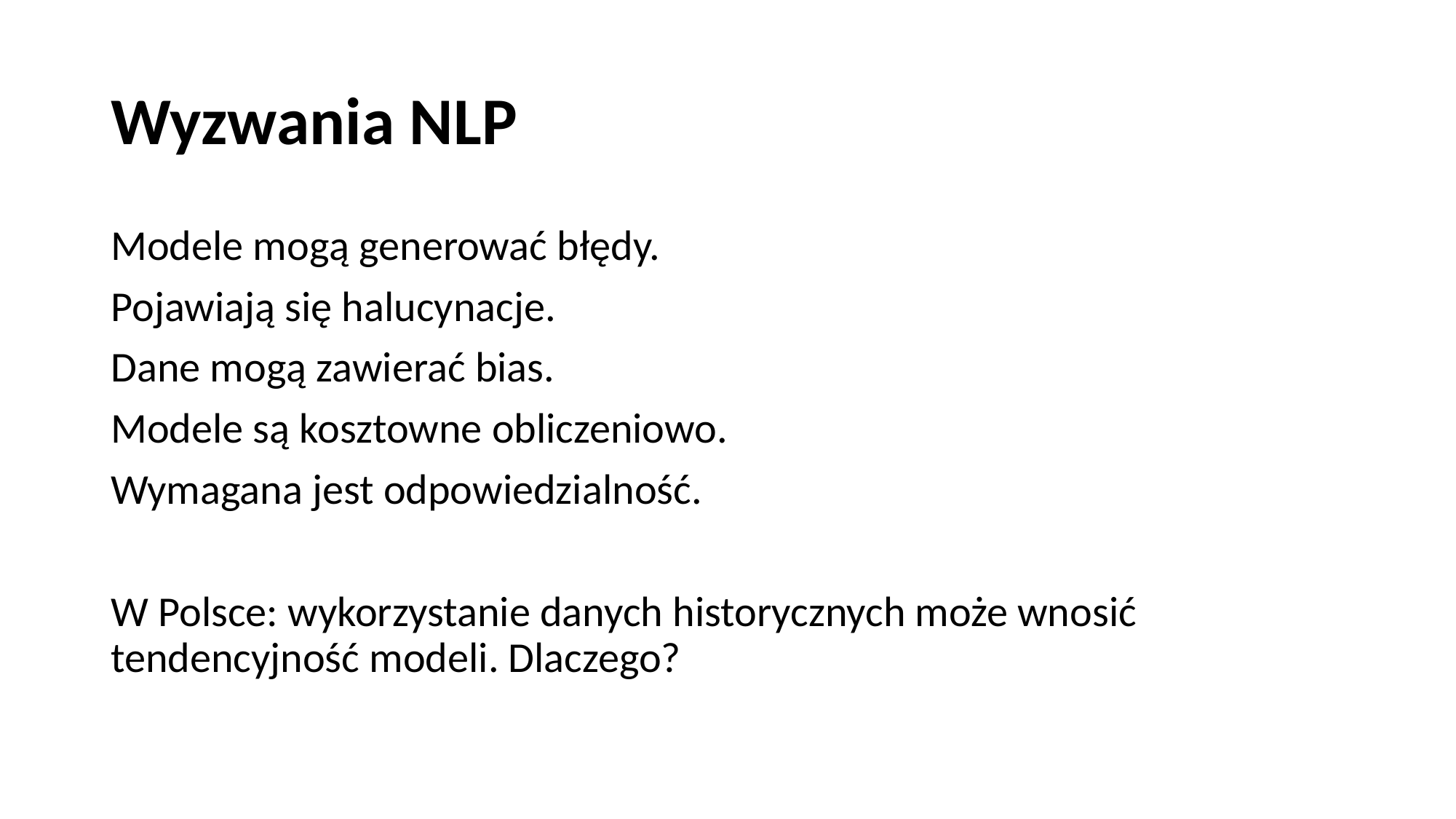

# Wyzwania NLP
Modele mogą generować błędy.
Pojawiają się halucynacje.
Dane mogą zawierać bias.
Modele są kosztowne obliczeniowo.
Wymagana jest odpowiedzialność.

W Polsce: wykorzystanie danych historycznych może wnosić tendencyjność modeli. Dlaczego?